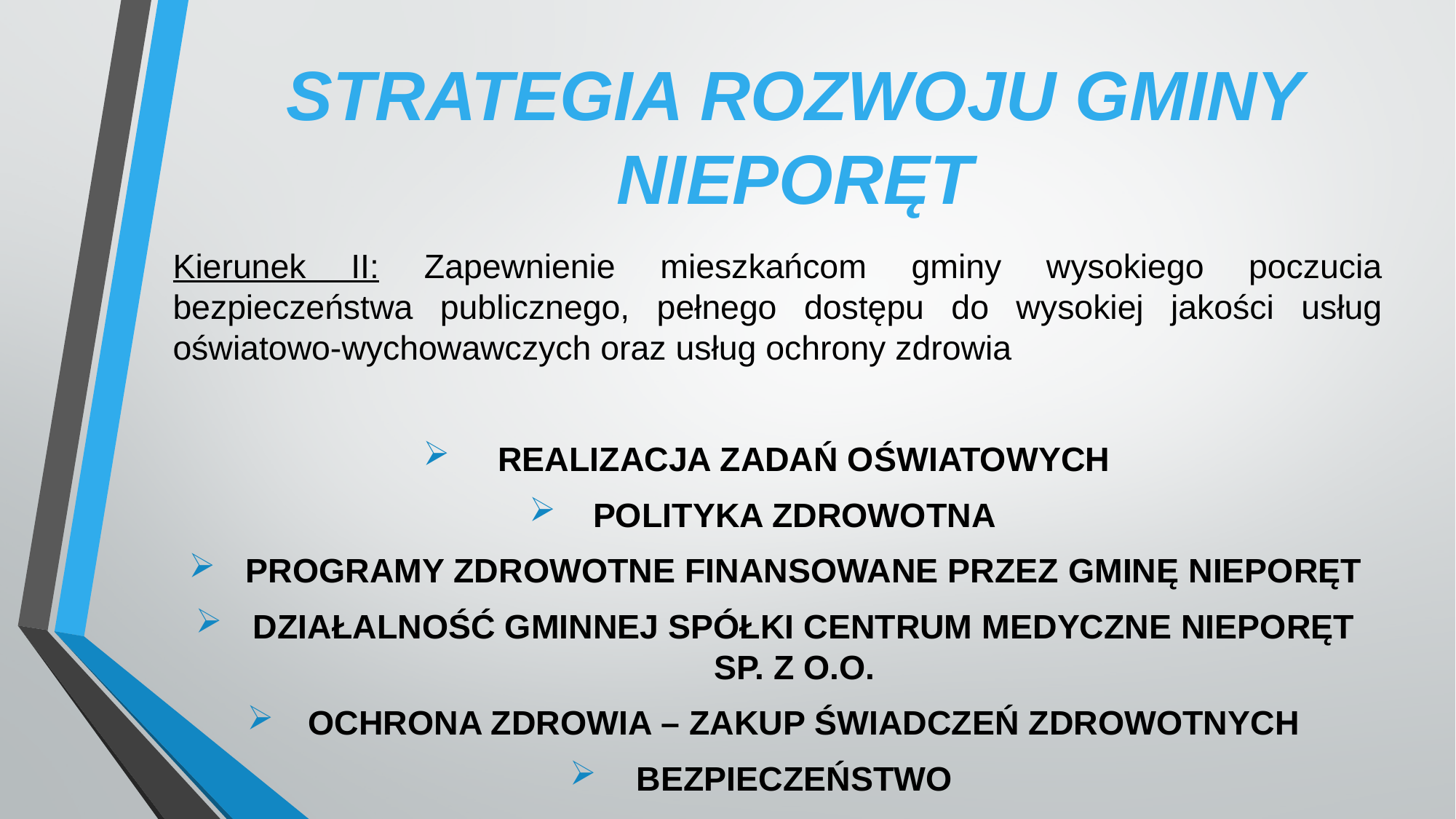

# Strategia rozwoju gminy Nieporęt
Kierunek II: Zapewnienie mieszkańcom gminy wysokiego poczucia bezpieczeństwa publicznego, pełnego dostępu do wysokiej jakości usług oświatowo-wychowawczych oraz usług ochrony zdrowia

  Realizacja zadań oświatowych
Polityka zdrowotna
  Programy zdrowotne finansowane przez Gminę Nieporęt
  Działalność gminnej spółki Centrum Medyczne Nieporęt Sp. z o.o.
  Ochrona zdrowia – zakup świadczeń zdrowotnych
BEZPIECZEŃSTWO